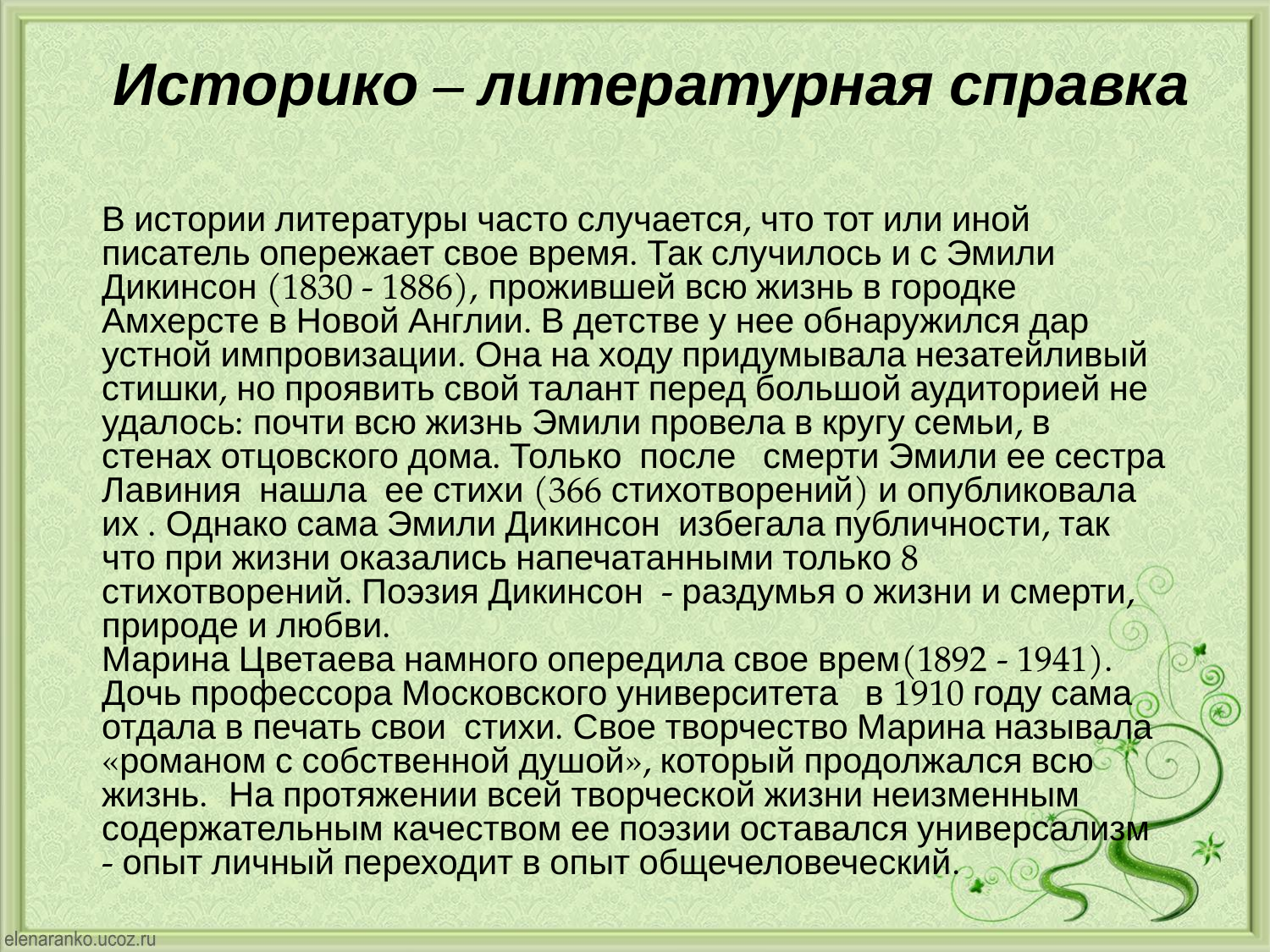

# Историко – литературная справка
В истории литературы часто случается, что тот или иной писатель опережает свое время. Так случилось и с Эмили Дикинсон (1830 - 1886), прожившей всю жизнь в городке Амхерсте в Новой Англии. В детстве у нее обнаружился дар устной импровизации. Она на ходу придумывала незатейливый стишки, но проявить свой талант перед большой аудиторией не удалось: почти всю жизнь Эмили провела в кругу семьи, в стенах отцовского дома. Только  после   смерти Эмили ее сестра Лавиния  нашла  ее стихи (366 стихотворений) и опубликовала их . Однако сама Эмили Дикинсон  избегала публичности, так что при жизни оказались напечатанными только 8 стихотворений. Поэзия Дикинсон  - раздумья о жизни и смерти, природе и любви.
Марина Цветаева намного опередила свое врем(1892 - 1941).  Дочь профессора Московского университета   в 1910 году сама отдала в печать свои  стихи. Свое творчество Марина называла «романом с собственной душой», который продолжался всю жизнь.	На протяжении всей творческой жизни неизменным содержательным качеством ее поэзии оставался универсализм - опыт личный переходит в опыт общечеловеческий.